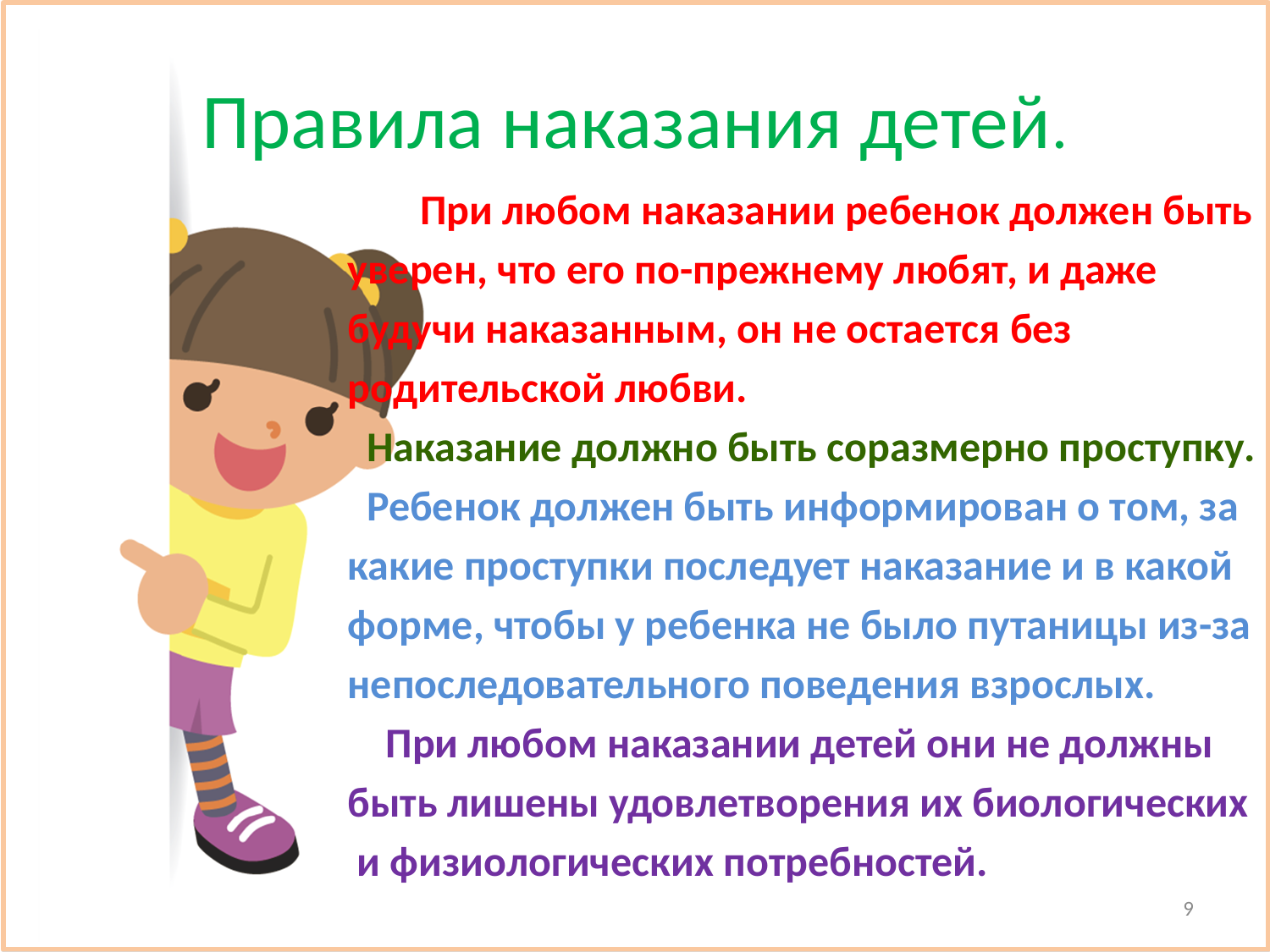

# Правила наказания детей.
         При любом наказании ребенок должен быть
уверен, что его по-прежнему любят, и даже
будучи наказанным, он не остается без
родительской любви.
  Наказание должно быть соразмерно проступку.
  Ребенок должен быть информирован о том, за
какие проступки последует наказание и в какой
форме, чтобы у ребенка не было путаницы из-за
непоследовательного поведения взрослых.
    При любом наказании детей они не должны
быть лишены удовлетворения их биологических
 и физиологических потребностей.

9